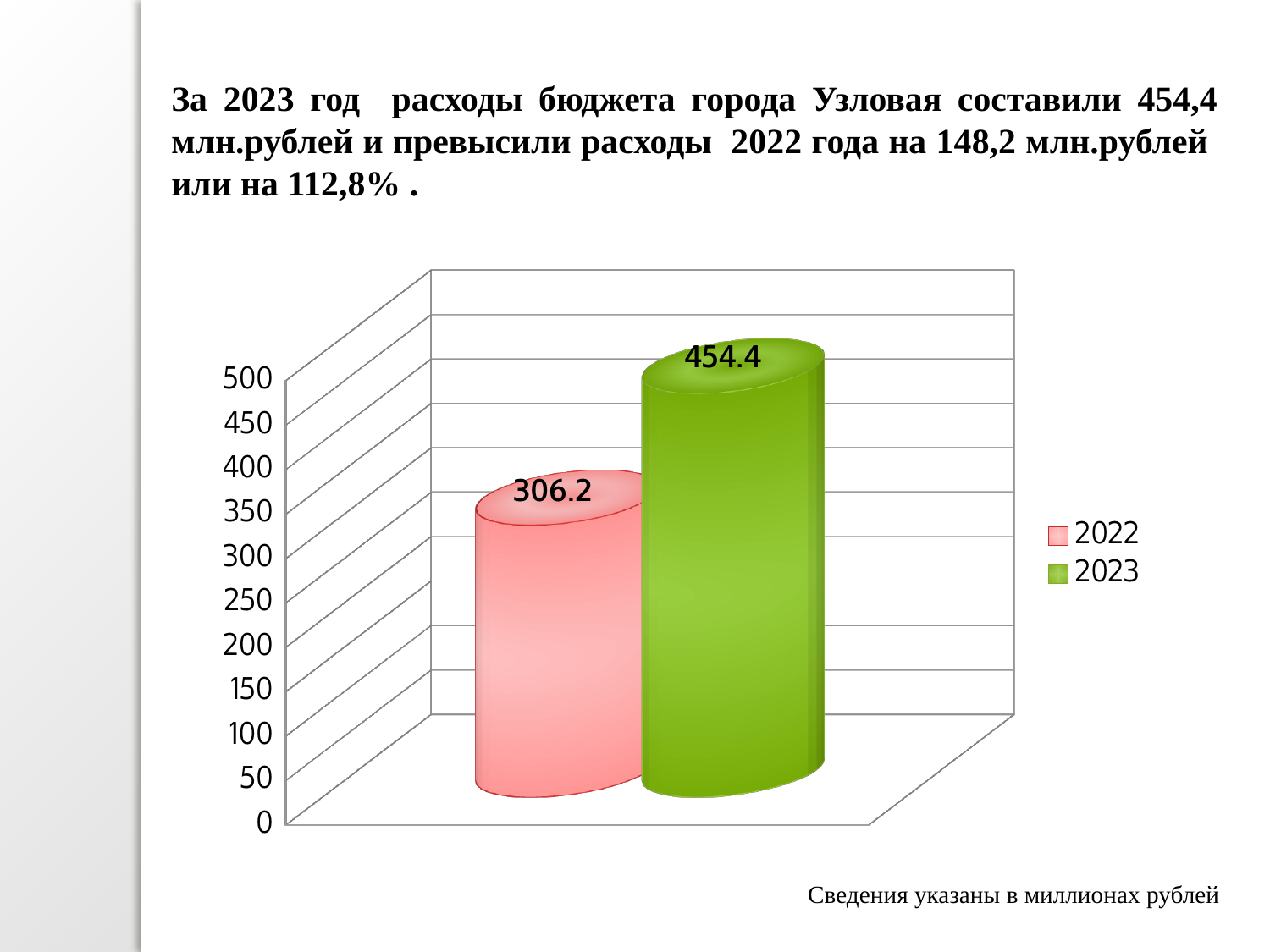

За 2023 год  расходы бюджета города Узловая составили 454,4 млн.рублей и превысили расходы  2022 года на 148,2 млн.рублей  или на 112,8% .

[unsupported chart]

Сведения указаны в миллионах рублей